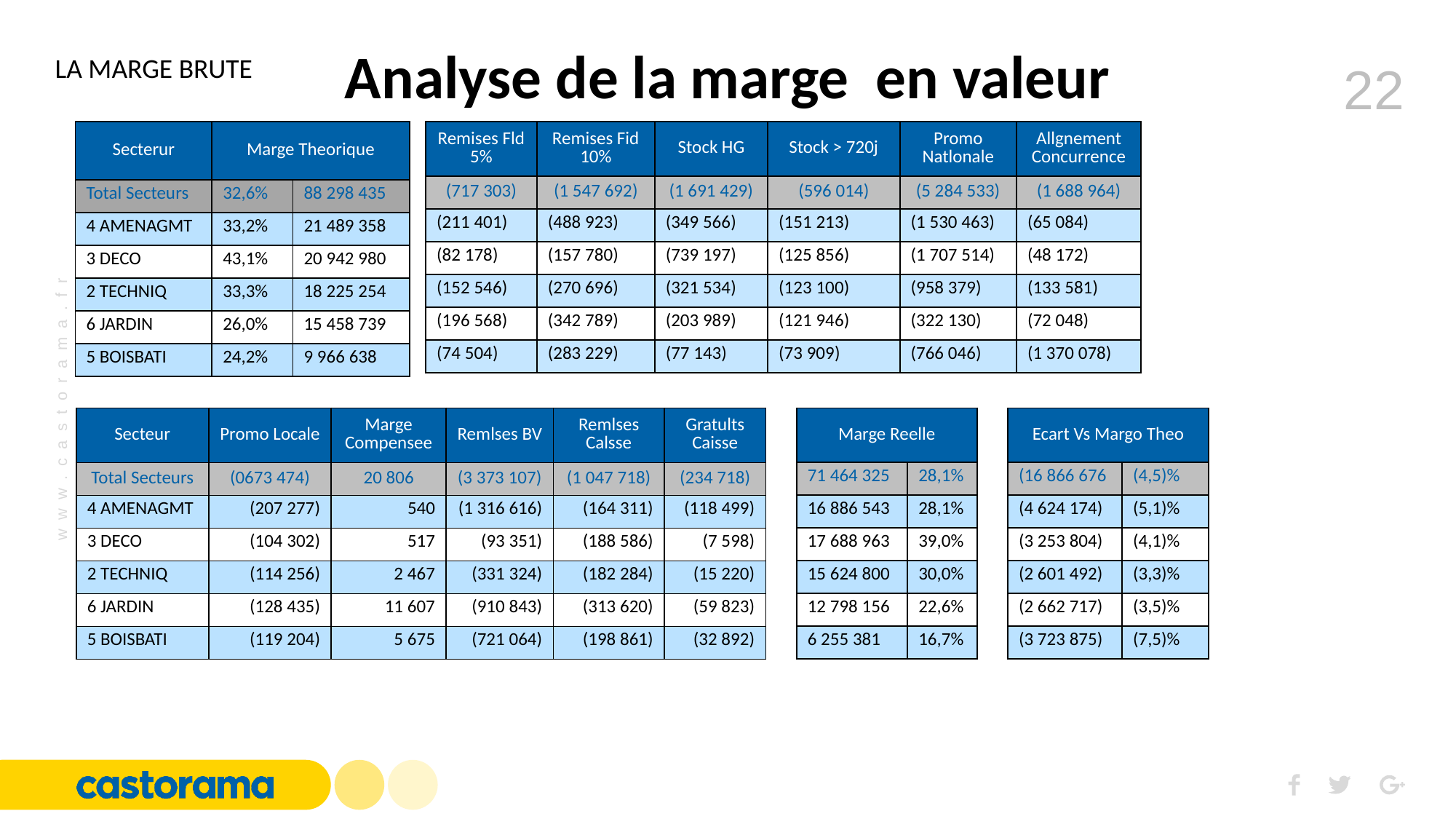

Analyse de la marge  en valeur
LA MARGE BRUTE
| Secterur | Marge Theorique |  |
| --- | --- | --- |
| Total Secteurs | 32,6% | 88 298 435 |
| 4 AMENAGMT | 33,2% | 21 489 358 |
| 3 DECO | 43,1% | 20 942 980 |
| 2 TECHNIQ | 33,3% | 18 225 254 |
| 6 JARDIN | 26,0% | 15 458 739 |
| 5 BOISBATI | 24,2% | 9 966 638 |
| Remises Fld 5% | Remises Fid 10% | Stock HG | Stock > 720j | Promo Natlonale | Allgnement Concurrence |
| --- | --- | --- | --- | --- | --- |
| (717 303) | (1 547 692) | (1 691 429) | (596 014) | (5 284 533) | (1 688 964) |
| (211 401) | (488 923) | (349 566) | (151 213) | (1 530 463) | (65 084) |
| (82 178) | (157 780) | (739 197) | (125 856) | (1 707 514) | (48 172) |
| (152 546) | (270 696) | (321 534) | (123 100) | (958 379) | (133 581) |
| (196 568) | (342 789) | (203 989) | (121 946) | (322 130) | (72 048) |
| (74 504) | (283 229) | (77 143) | (73 909) | (766 046) | (1 370 078) |
| Secteur | Promo Locale | Marge Compensee | Remlses BV | Remlses Calsse | Gratults Caisse |
| --- | --- | --- | --- | --- | --- |
| Total Secteurs | (0673 474) | 20 806 | (3 373 107) | (1 047 718) | (234 718) |
| 4 AMENAGMT | (207 277) | 540 | (1 316 616) | (164 311) | (118 499) |
| 3 DECO | (104 302) | 517 | (93 351) | (188 586) | (7 598) |
| 2 TECHNIQ | (114 256) | 2 467 | (331 324) | (182 284) | (15 220) |
| 6 JARDIN | (128 435) | 11 607 | (910 843) | (313 620) | (59 823) |
| 5 BOISBATI | (119 204) | 5 675 | (721 064) | (198 861) | (32 892) |
| Marge Reelle |  |
| --- | --- |
| 71 464 325 | 28,1% |
| 16 886 543 | 28,1% |
| 17 688 963 | 39,0% |
| 15 624 800 | 30,0% |
| 12 798 156 | 22,6% |
| 6 255 381 | 16,7% |
| Ecart Vs Margo Theo |  |
| --- | --- |
| (16 866 676 | (4,5)% |
| (4 624 174) | (5,1)% |
| (3 253 804) | (4,1)% |
| (2 601 492) | (3,3)% |
| (2 662 717) | (3,5)% |
| (3 723 875) | (7,5)% |